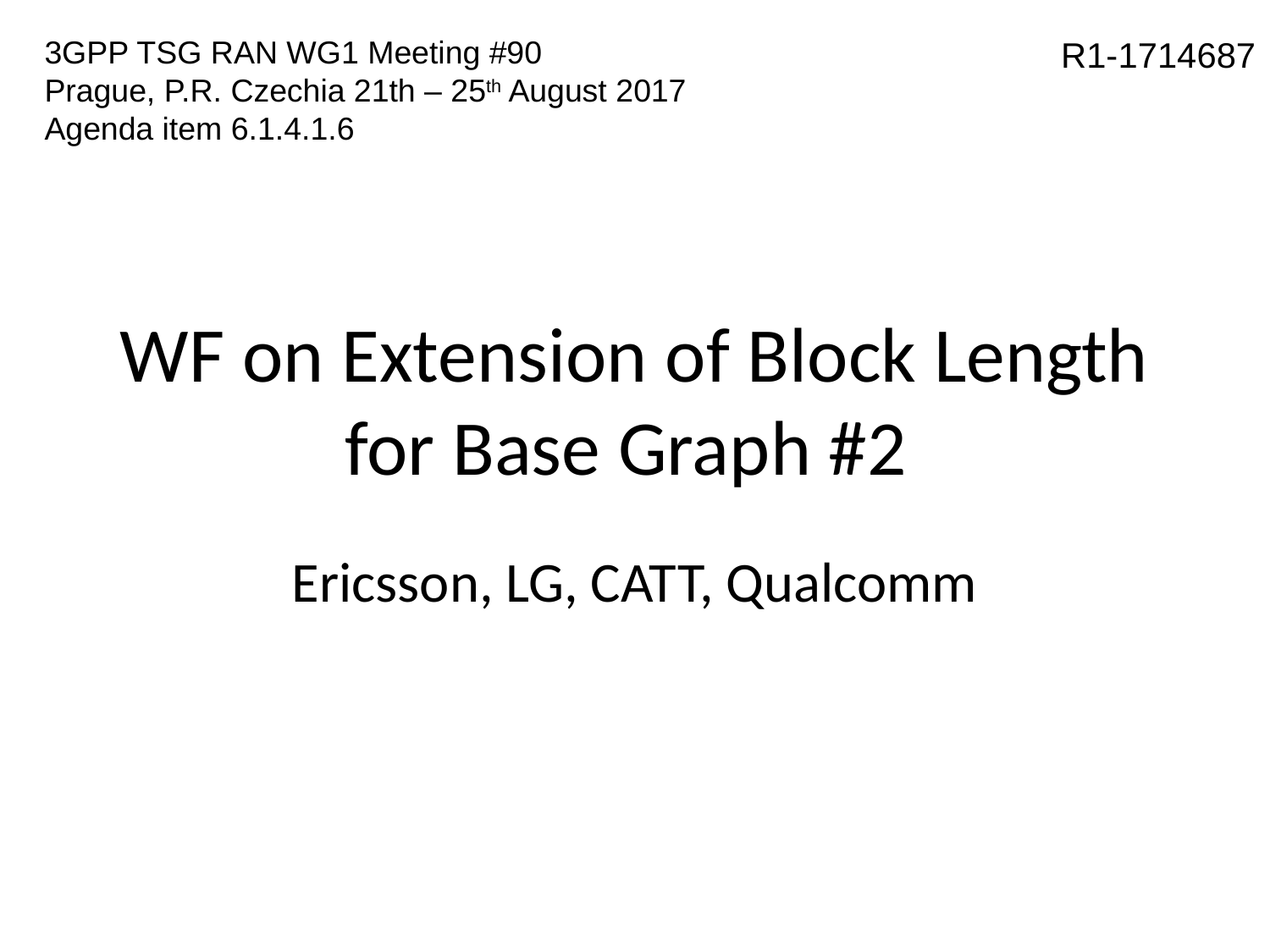

3GPP TSG RAN WG1 Meeting #90
Prague, P.R. Czechia 21th – 25th August 2017
Agenda item 6.1.4.1.6
R1-1714687
# WF on Extension of Block Length for Base Graph #2
Ericsson, LG, CATT, Qualcomm